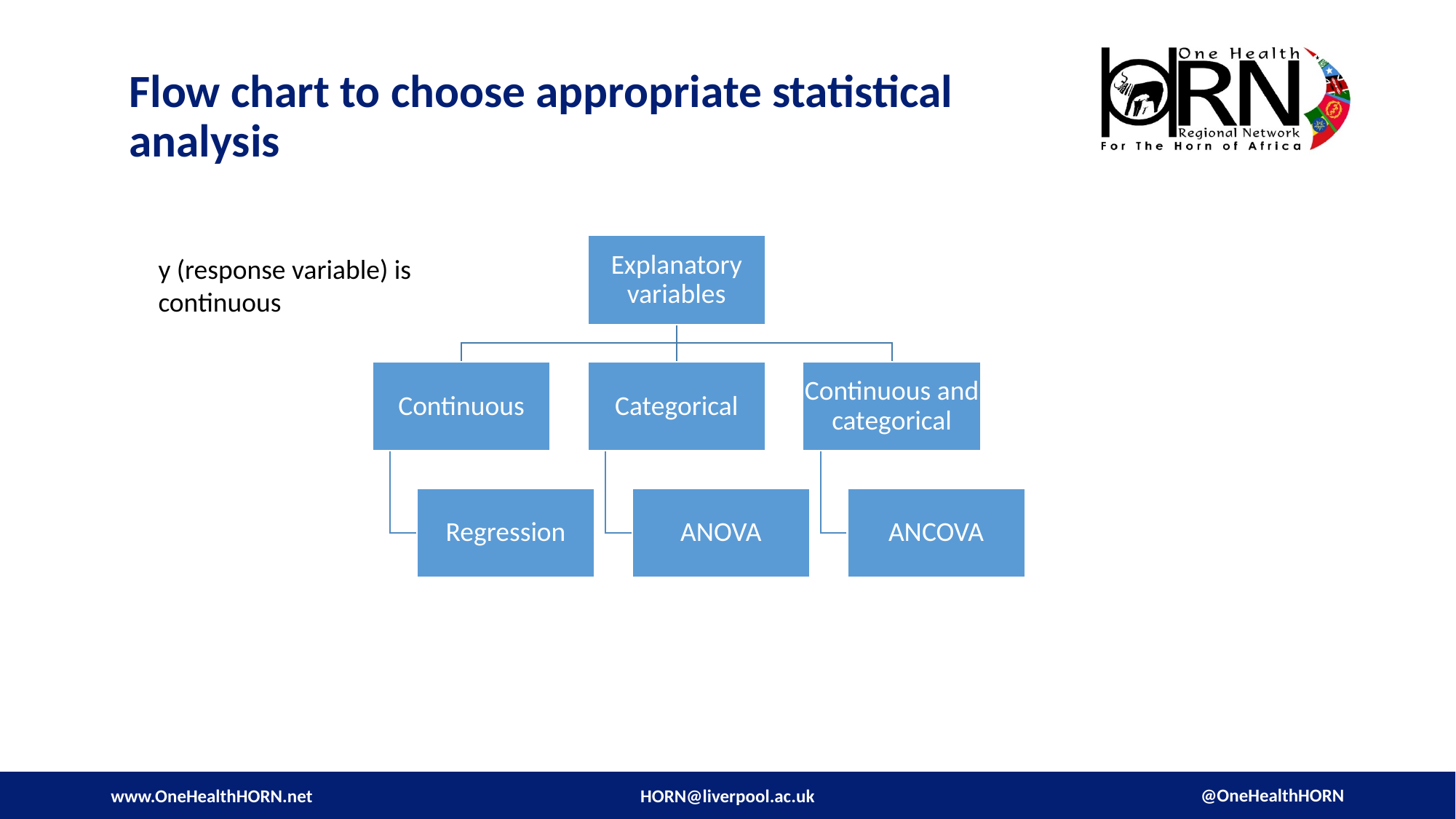

Flow chart to choose appropriate statistical analysis
Explanatory variables
Continuous
Regression
Categorical
ANOVA
Continuous and categorical
ANCOVA
y (response variable) is continuous